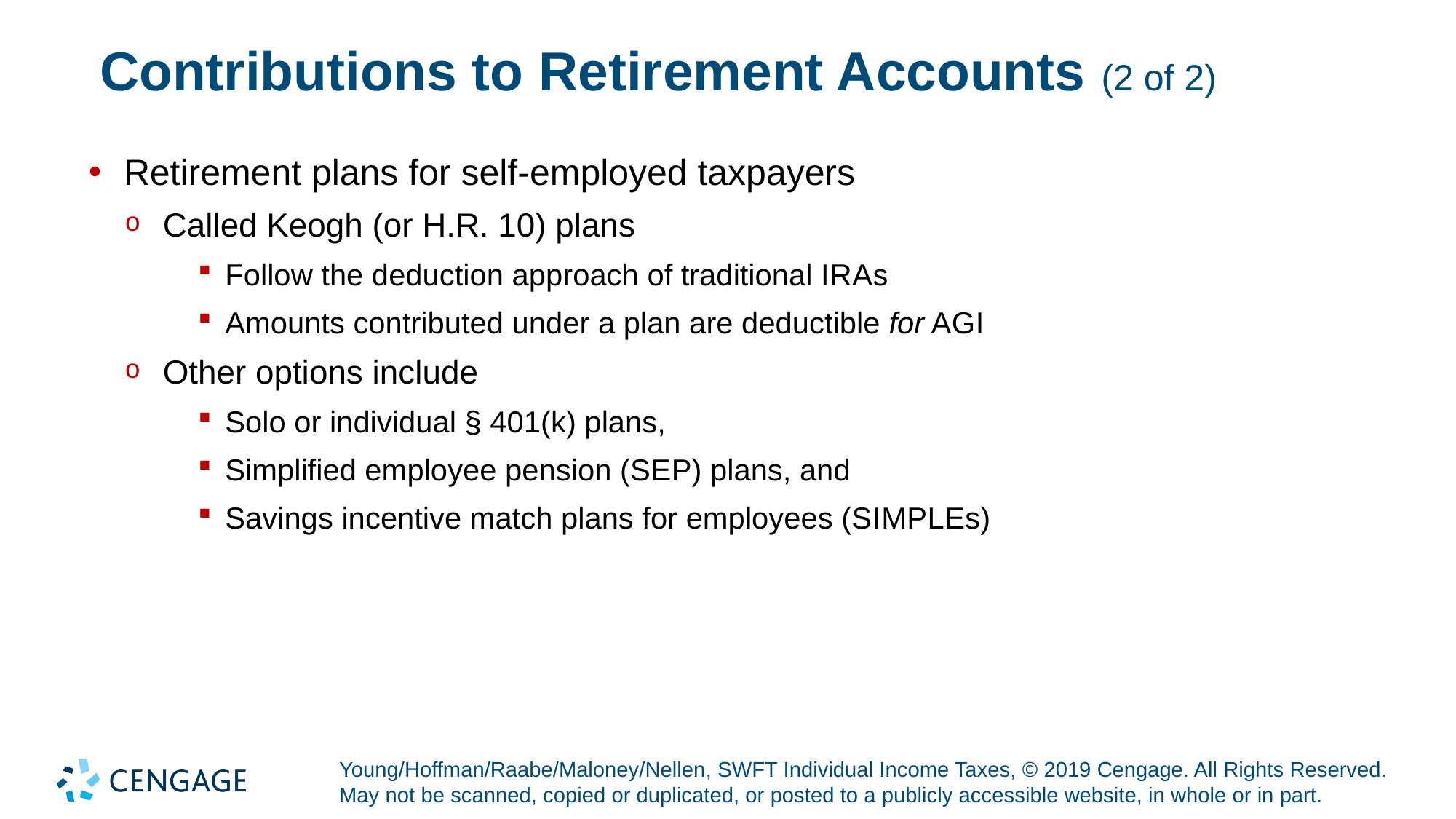

# Contributions to Retirement Accounts (2 of 2)
Retirement plans for self-employed taxpayers
Called Keogh (or H.R. 10) plans
Follow the deduction approach of traditional I R A s
Amounts contributed under a plan are deductible for A G I
Other options include
Solo or individual § 401(k) plans,
Simplified employee pension (S E P) plans, and
Savings incentive match plans for employees (S I M P L E s)